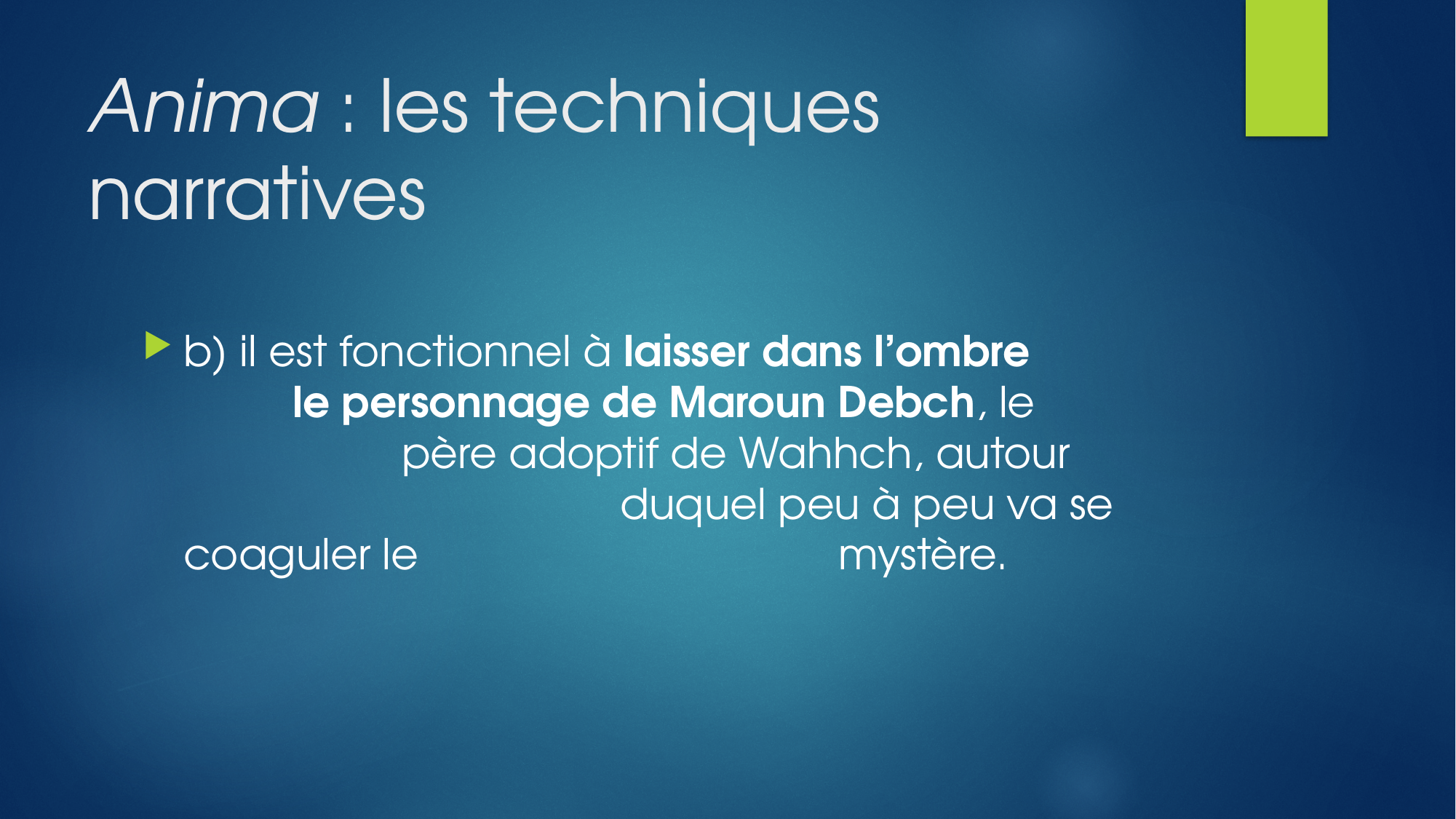

# Anima : les techniques narratives

b) il est fonctionnel à laisser dans l’ombre 			le personnage de Maroun Debch, le 				père adoptif de Wahhch, autour 					duquel peu à peu va se coaguler le 				mystère.